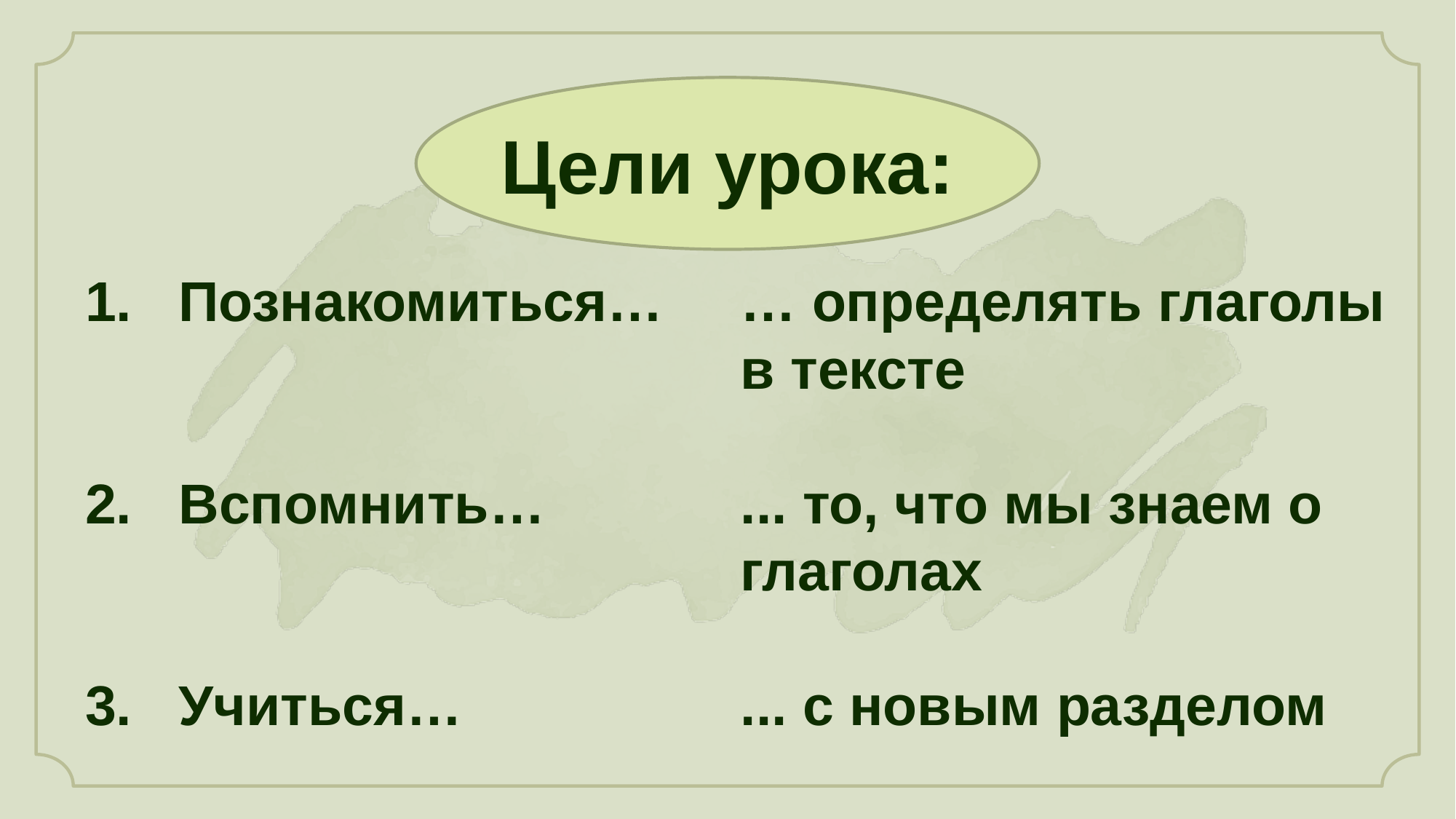

Цели урока:
1.   Познакомиться…
2.   Вспомнить…
3.   Учиться…
… определять глаголы в тексте
... то, что мы знаем о глаголах
... с новым разделом